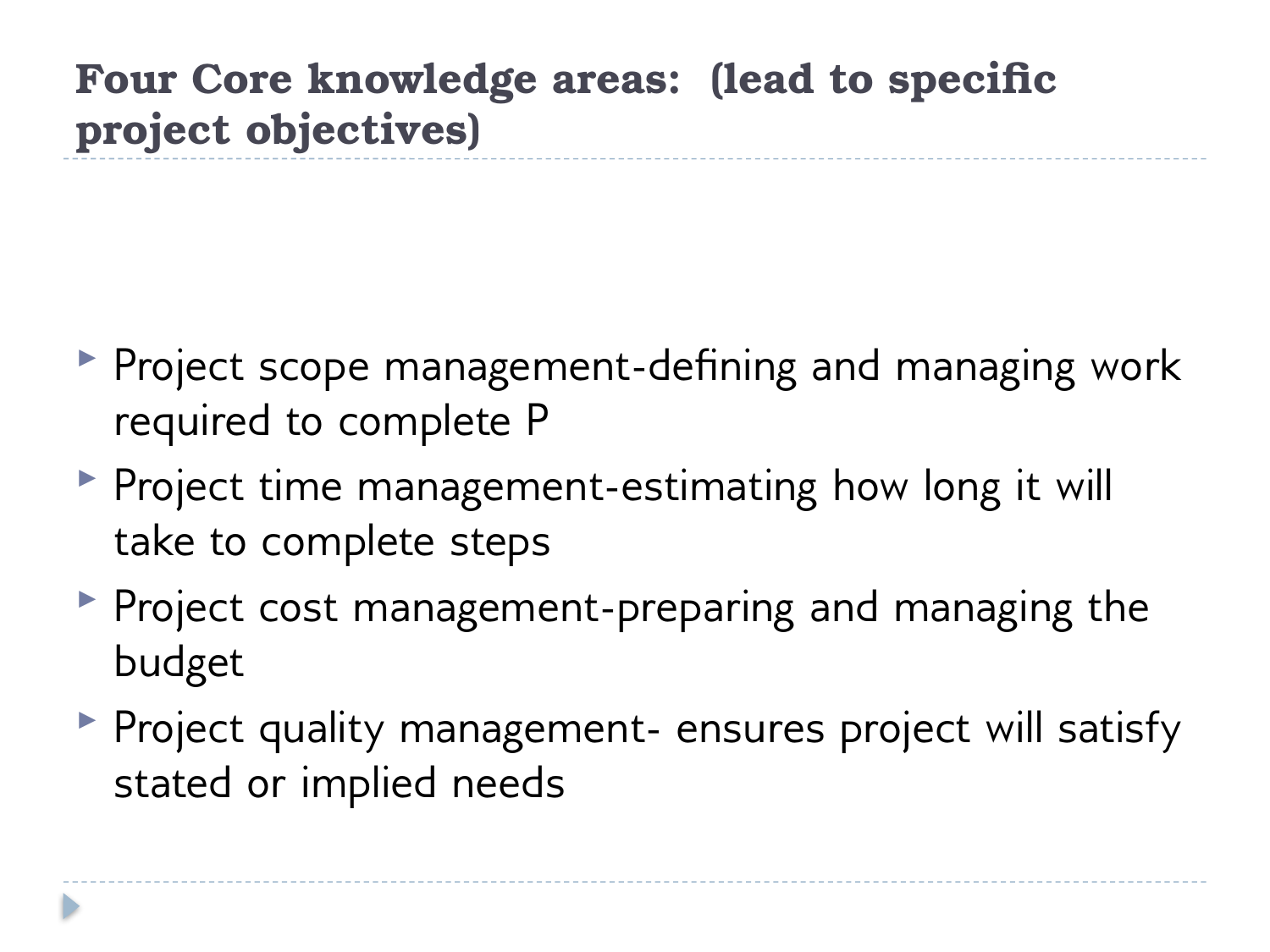

# Four Core knowledge areas:  (lead to specific project objectives)
Project scope management-defining and managing work required to complete P
Project time management-estimating how long it will take to complete steps
Project cost management-preparing and managing the budget
Project quality management- ensures project will satisfy stated or implied needs